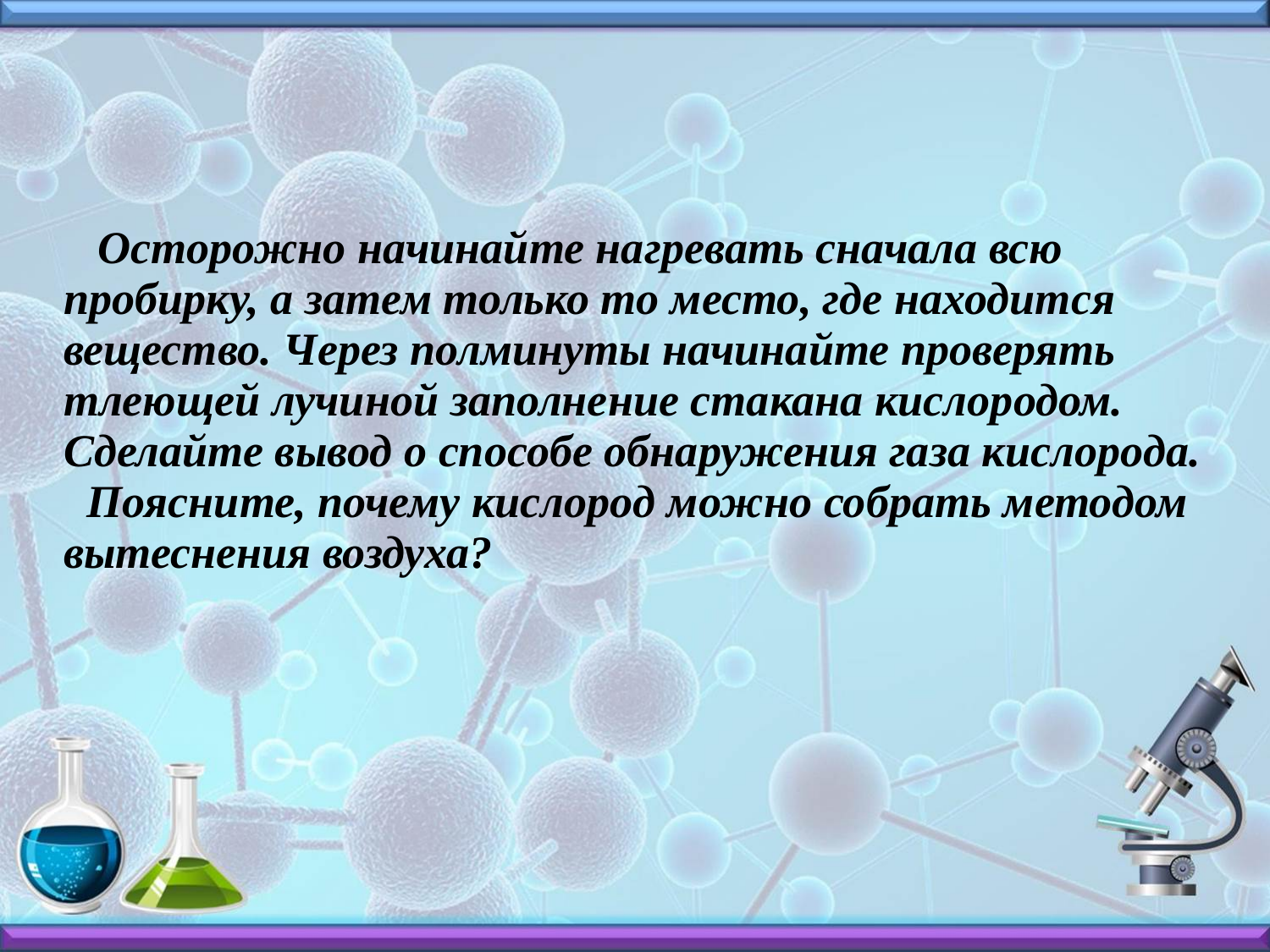

#
   Осторожно начинайте нагревать сначала всю пробирку, а затем только то место, где находится вещество. Через полминуты начинайте проверять тлеющей лучиной заполнение стакана кислородом.    Сделайте вывод о способе обнаружения газа кислорода.
  Поясните, почему кислород можно собрать методом вытеснения воздуха?